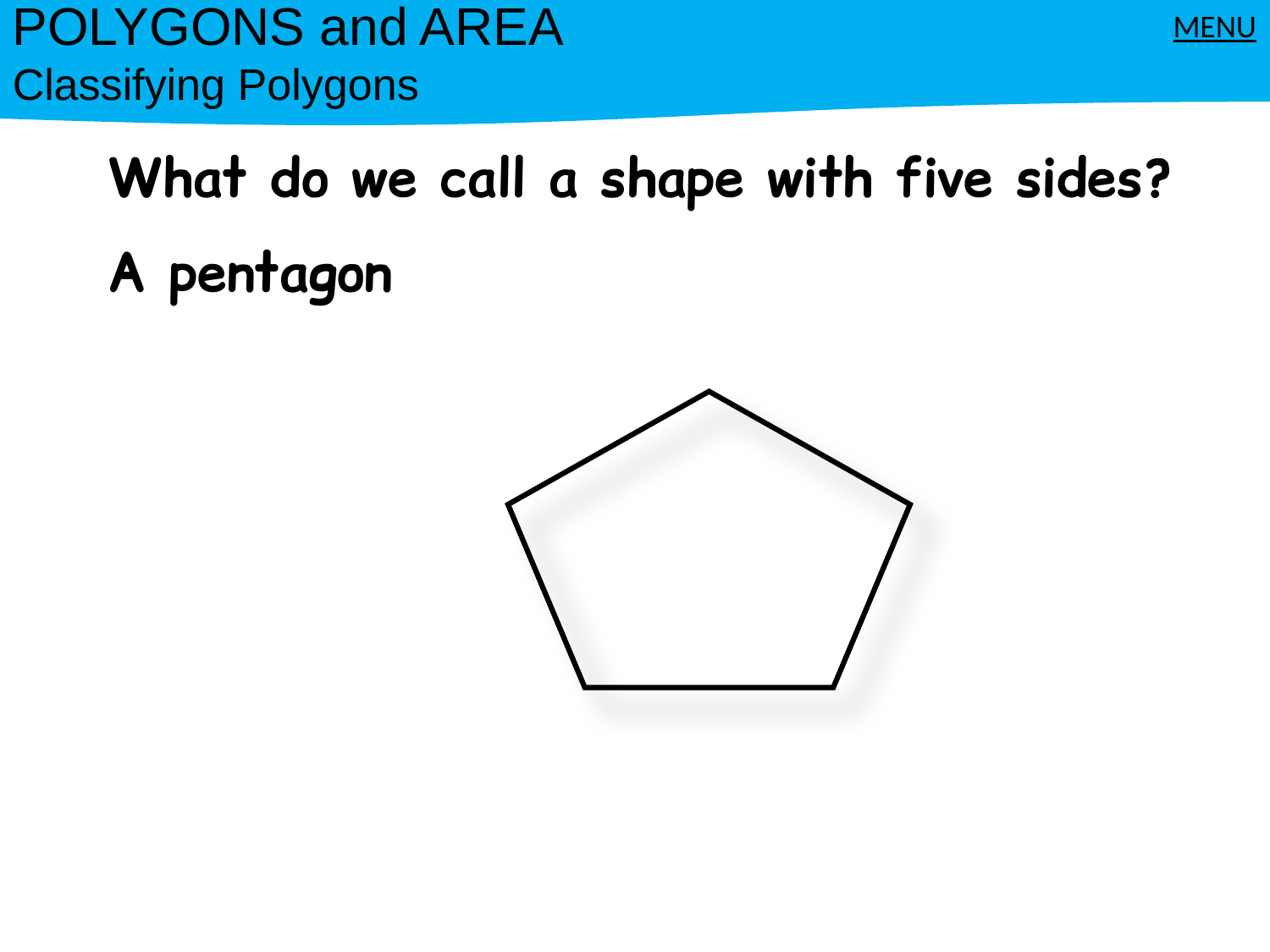

POLYGONS and AREA
Classifying Polygons
MENU
What do we call a shape with five sides?
A pentagon